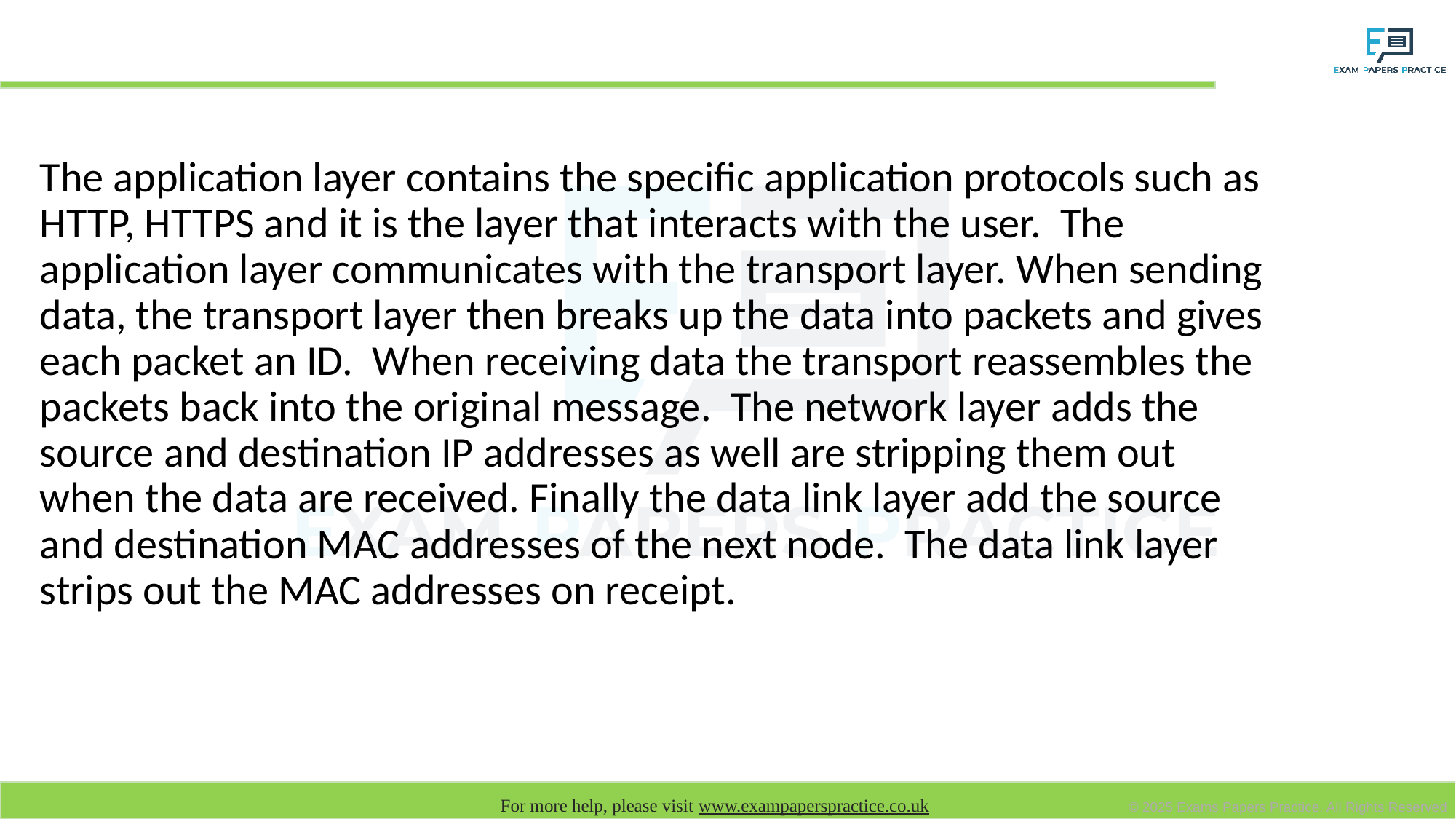

# Describe the TCP/IP model, and explain the function of each layer: Model answer
The application layer contains the specific application protocols such as HTTP, HTTPS and it is the layer that interacts with the user.  The application layer communicates with the transport layer. When sending data, the transport layer then breaks up the data into packets and gives each packet an ID.  When receiving data the transport reassembles the packets back into the original message.  The network layer adds the source and destination IP addresses as well are stripping them out when the data are received. Finally the data link layer add the source and destination MAC addresses of the next node.  The data link layer strips out the MAC addresses on receipt.